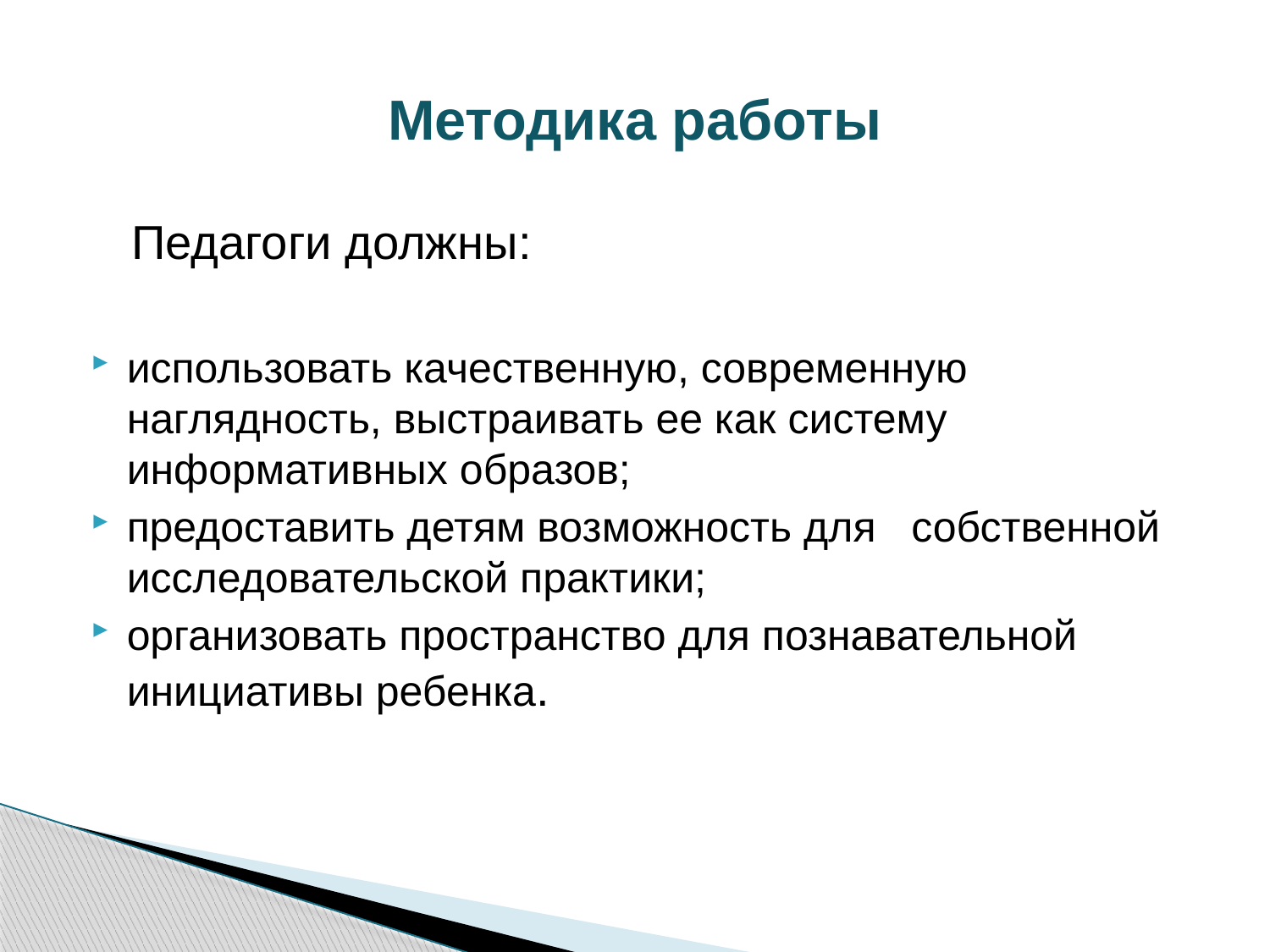

# Методика работы
   Педагоги должны:

использовать качественную, современную наглядность, выстраивать ее как систему информативных образов;
предоставить детям возможность для   собственной исследовательской практики;
организовать пространство для познавательной инициативы ребенка.